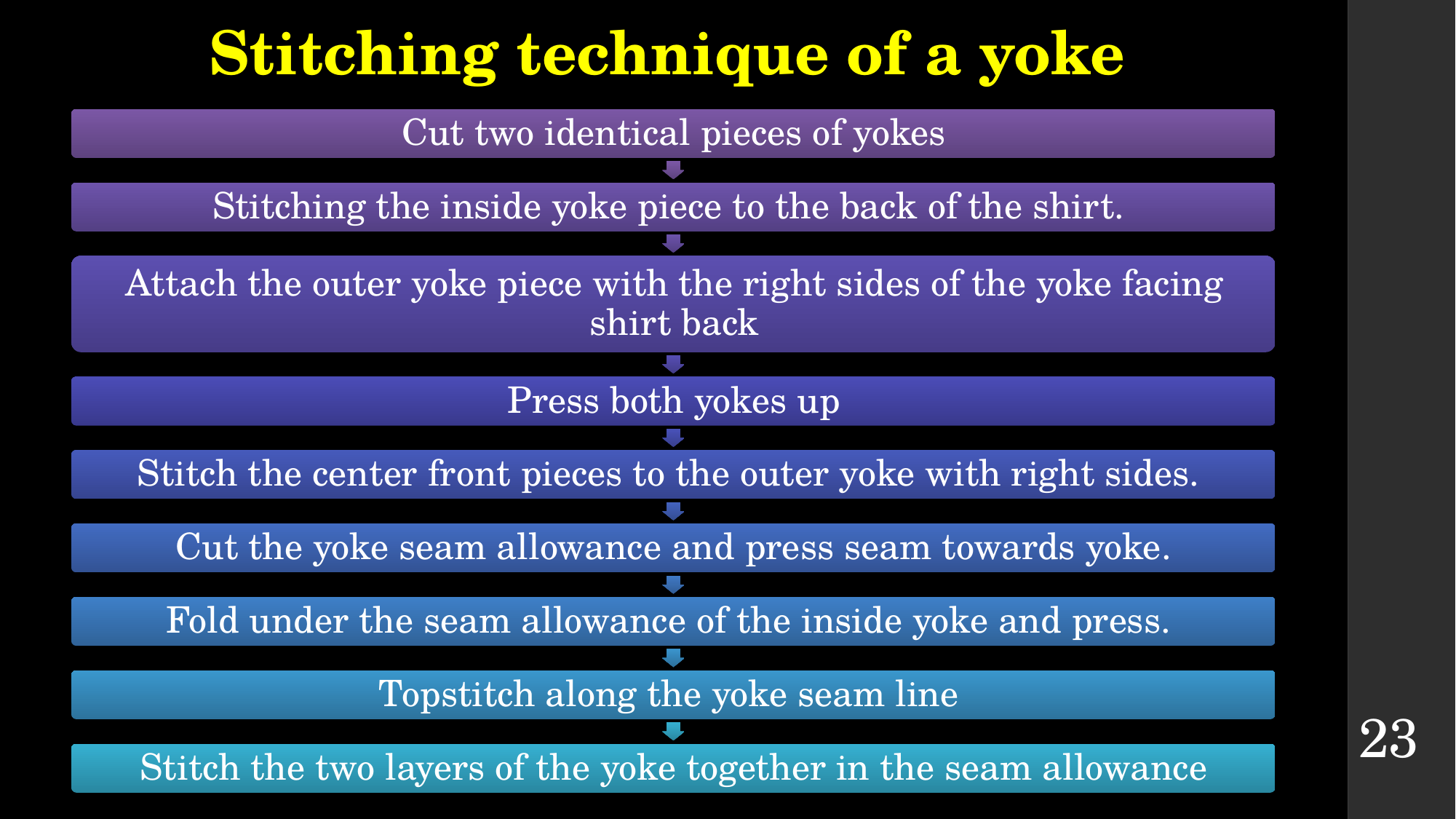

# Stitching technique of a yoke
Cut two identical pieces of yokes

Stitching the inside yoke piece to the back of the shirt.

Attach the outer yoke piece with the right sides of the yoke facing shirt back

Press both yokes up

Stitch the center front pieces to the outer yoke with right sides.

Cut the yoke seam allowance and press seam towards yoke.

Fold under the seam allowance of the inside yoke and press.

Topstitch along the yoke seam line

Stitch the two layers of the yoke together in the seam allowance
23